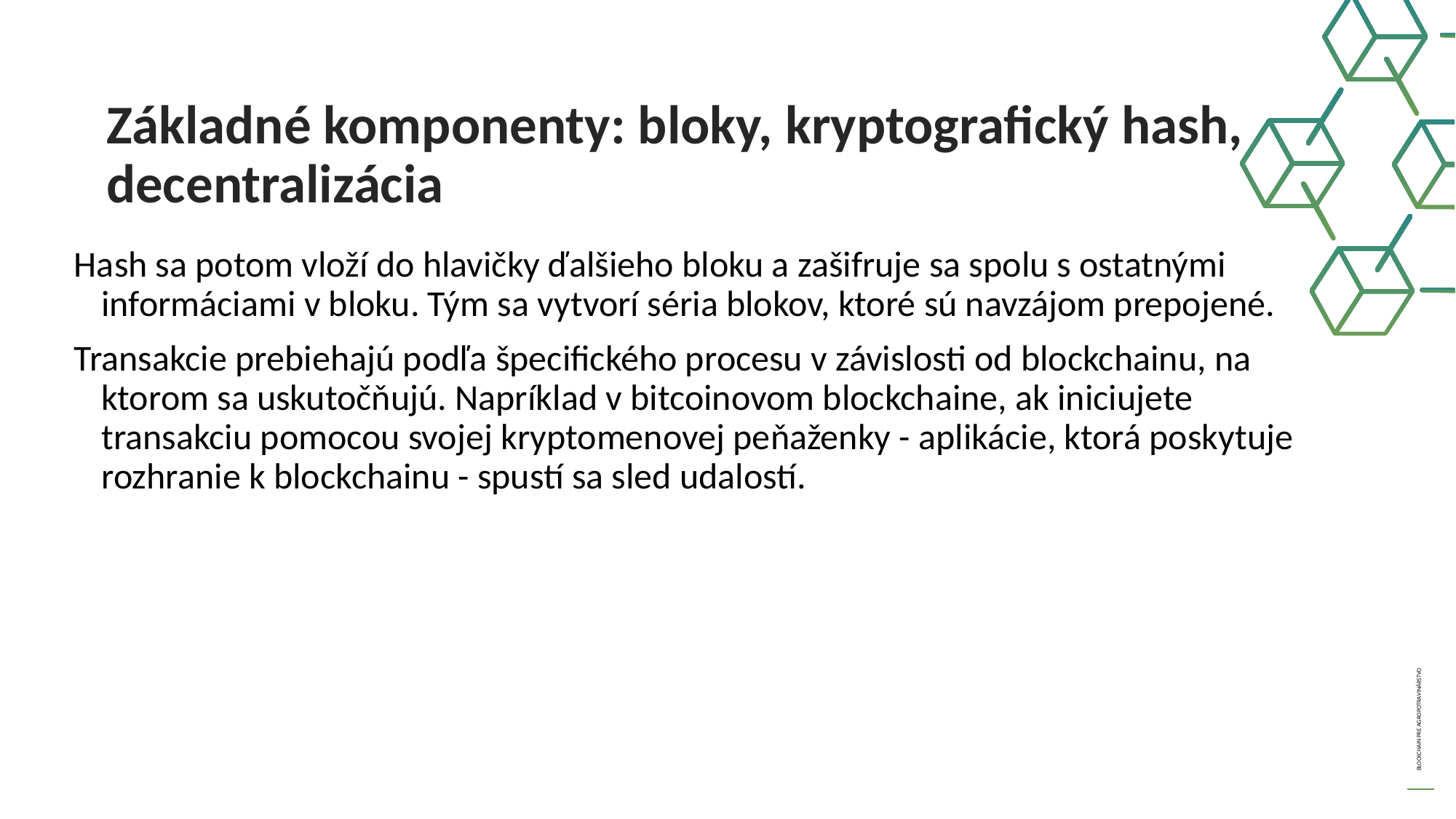

Základné komponenty: bloky, kryptografický hash, decentralizácia
Hash sa potom vloží do hlavičky ďalšieho bloku a zašifruje sa spolu s ostatnými informáciami v bloku. Tým sa vytvorí séria blokov, ktoré sú navzájom prepojené.
Transakcie prebiehajú podľa špecifického procesu v závislosti od blockchainu, na ktorom sa uskutočňujú. Napríklad v bitcoinovom blockchaine, ak iniciujete transakciu pomocou svojej kryptomenovej peňaženky - aplikácie, ktorá poskytuje rozhranie k blockchainu - spustí sa sled udalostí.